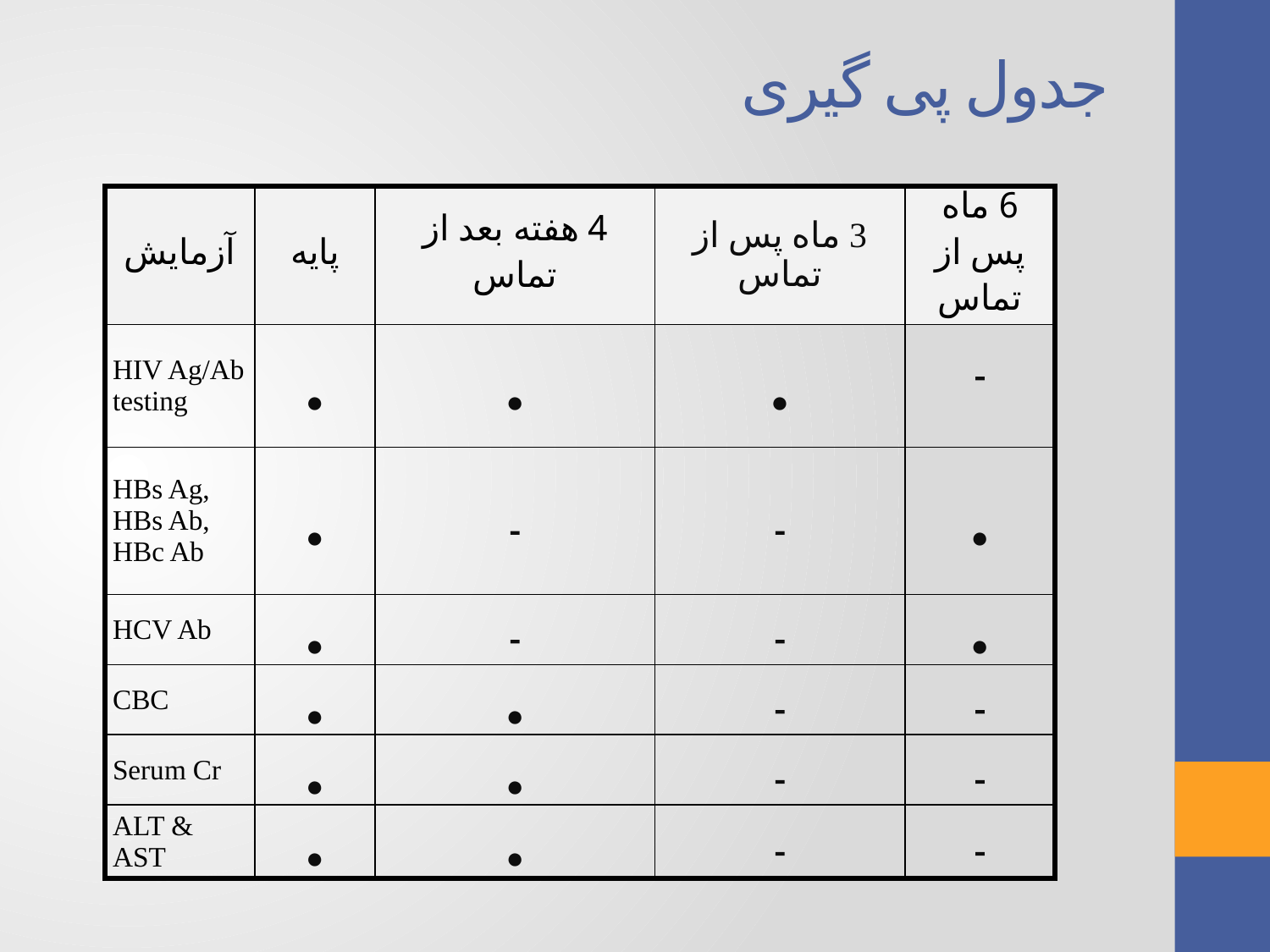

# جدول پی گیری
| آزمایش | پایه | 4 هفته بعد از تماس | 3 ماه پس از تماس | 6 ماه پس از تماس |
| --- | --- | --- | --- | --- |
| HIV Ag/Ab testing | ● | ● | ● | − |
| HBs Ag, HBs Ab, HBc Ab | ● | − | − | ● |
| HCV Ab | ● | − | − | ● |
| CBC | ● | ● | − | − |
| Serum Cr | ● | ● | − | − |
| ALT & AST | ● | ● | − | − |